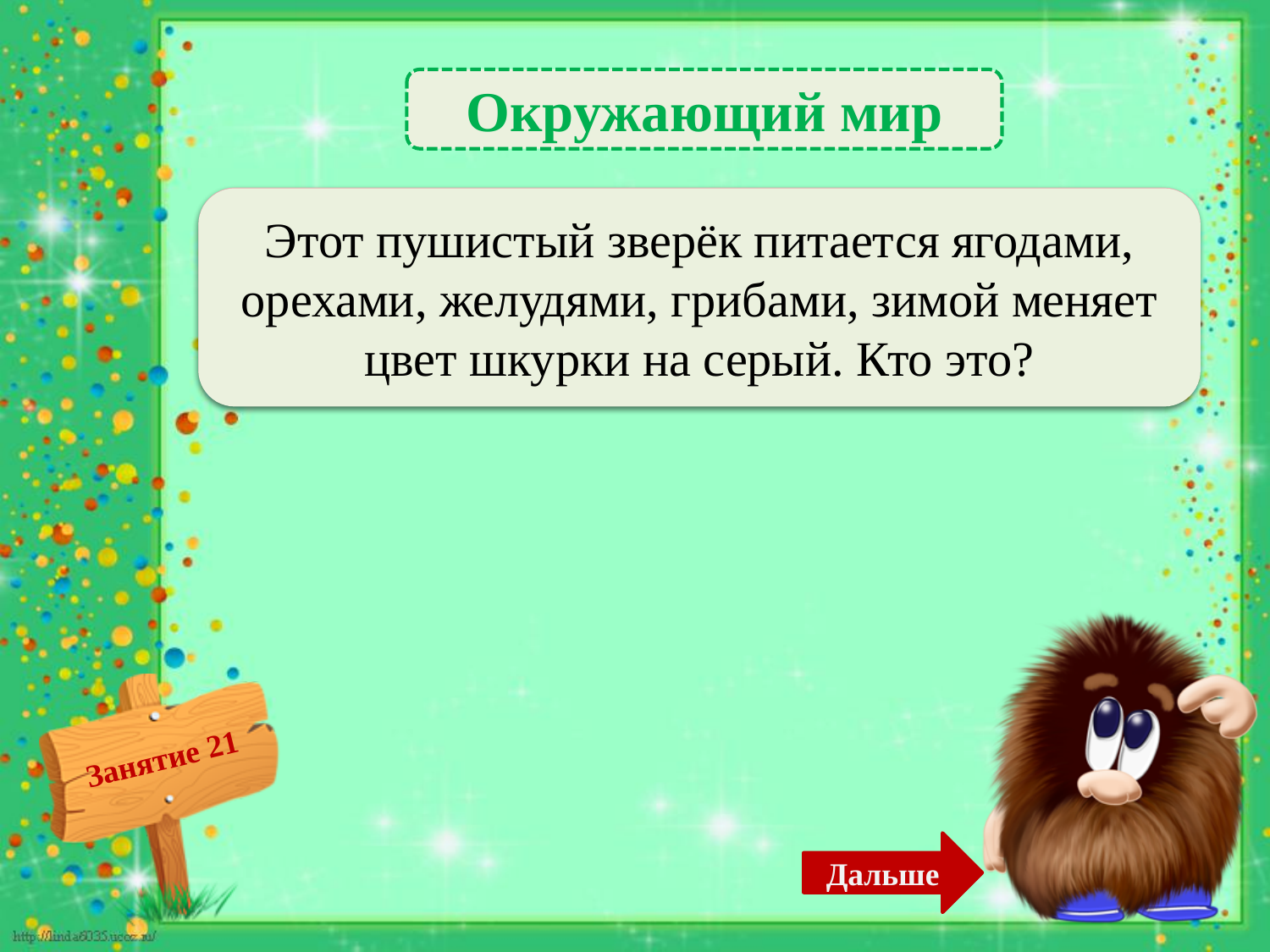

Окружающий мир
 Белка – 2б.
Этот пушистый зверёк питается ягодами, орехами, желудями, грибами, зимой меняет цвет шкурки на серый. Кто это?

Дальше